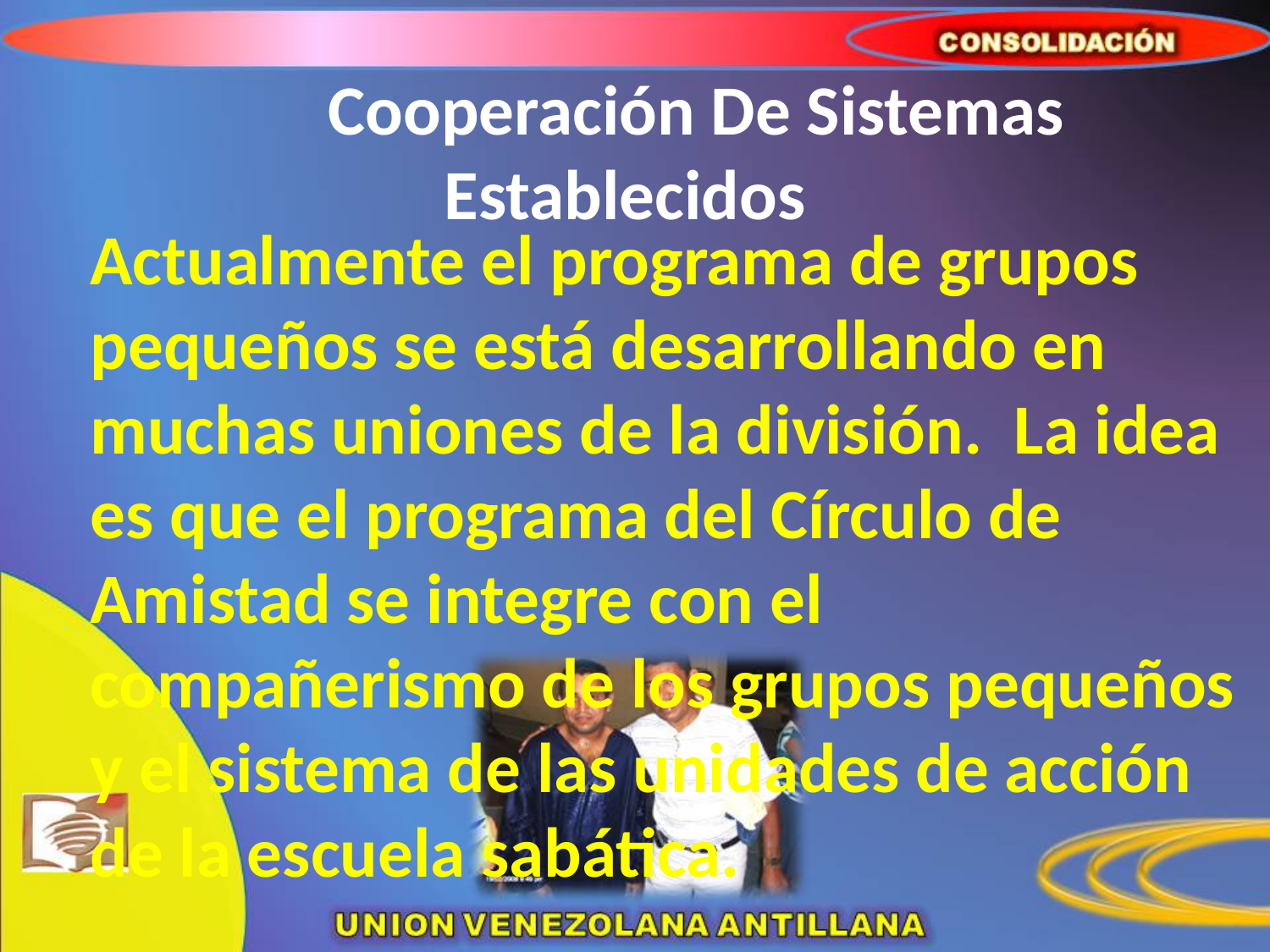

# Cooperación De Sistemas Establecidos
	Actualmente el programa de grupos pequeños se está desarrollando en muchas uniones de la división.  La idea es que el programa del Círculo de Amistad se integre con el compañerismo de los grupos pequeños y el sistema de las unidades de acción de la escuela sabática.